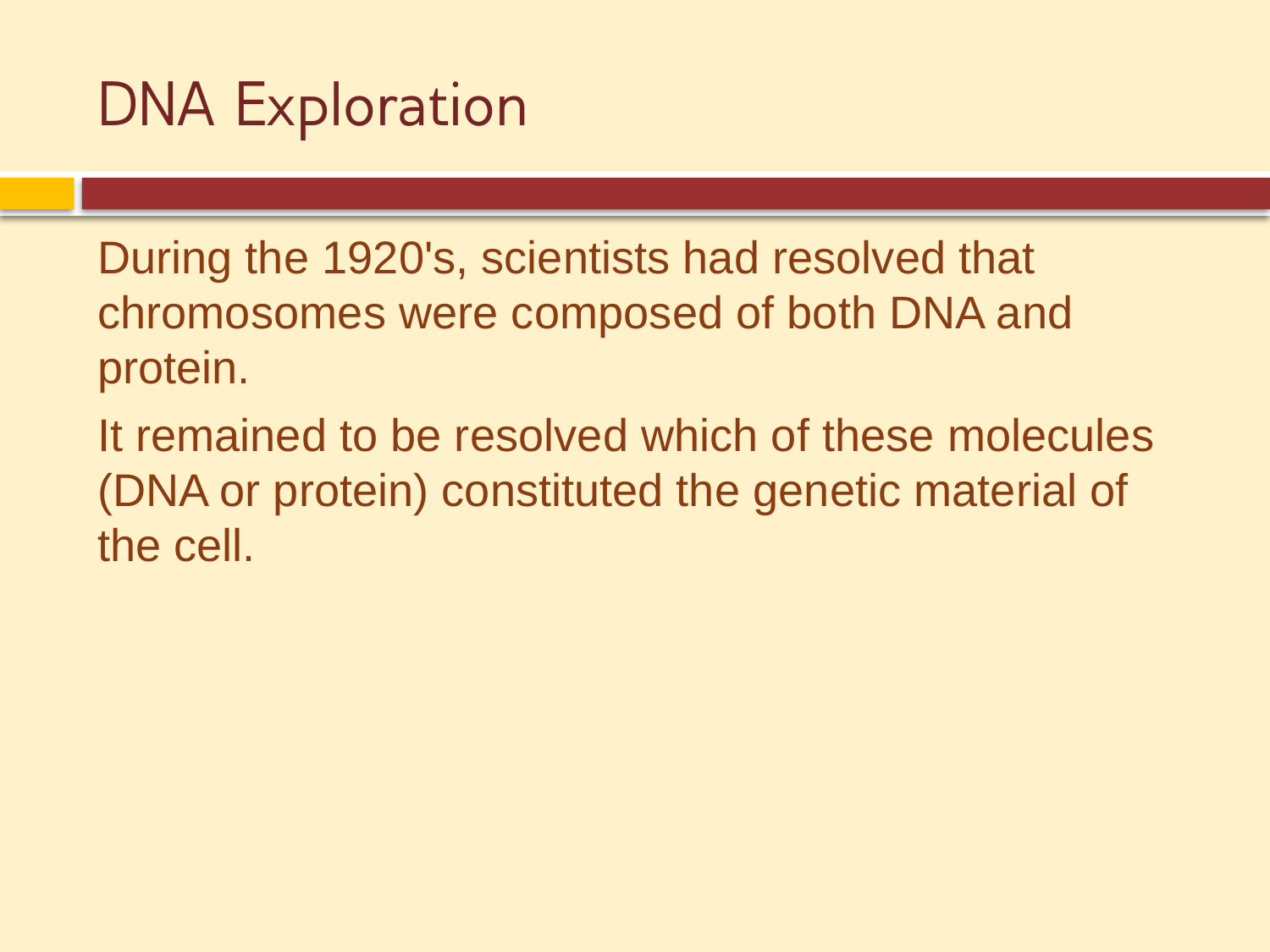

# DNA Exploration
During the 1920's, scientists had resolved that chromosomes were composed of both DNA and protein.
It remained to be resolved which of these molecules (DNA or protein) constituted the genetic material of the cell.